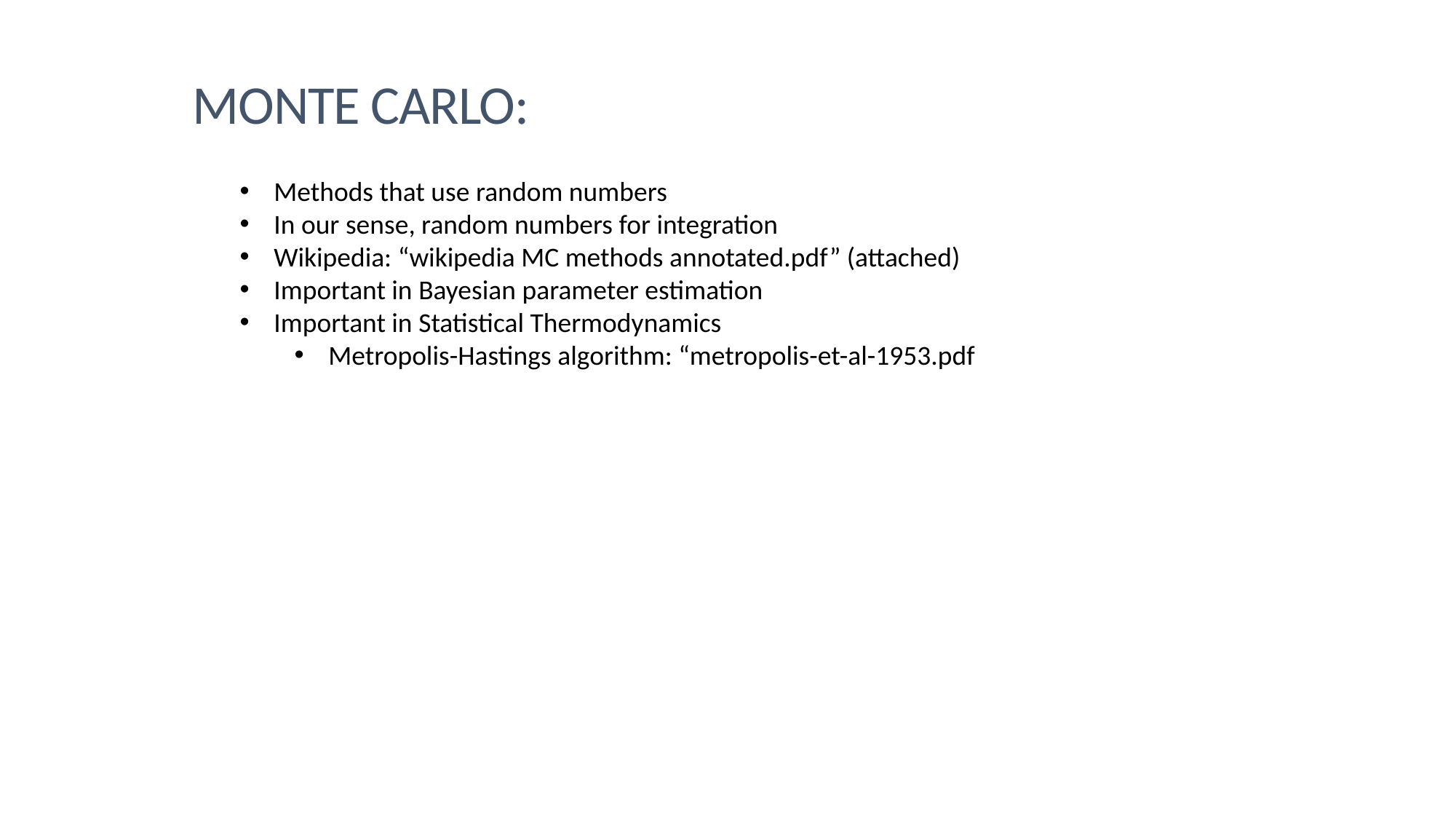

Monte Carlo:
Methods that use random numbers
In our sense, random numbers for integration
Wikipedia: “wikipedia MC methods annotated.pdf” (attached)
Important in Bayesian parameter estimation
Important in Statistical Thermodynamics
Metropolis-Hastings algorithm: “metropolis-et-al-1953.pdf